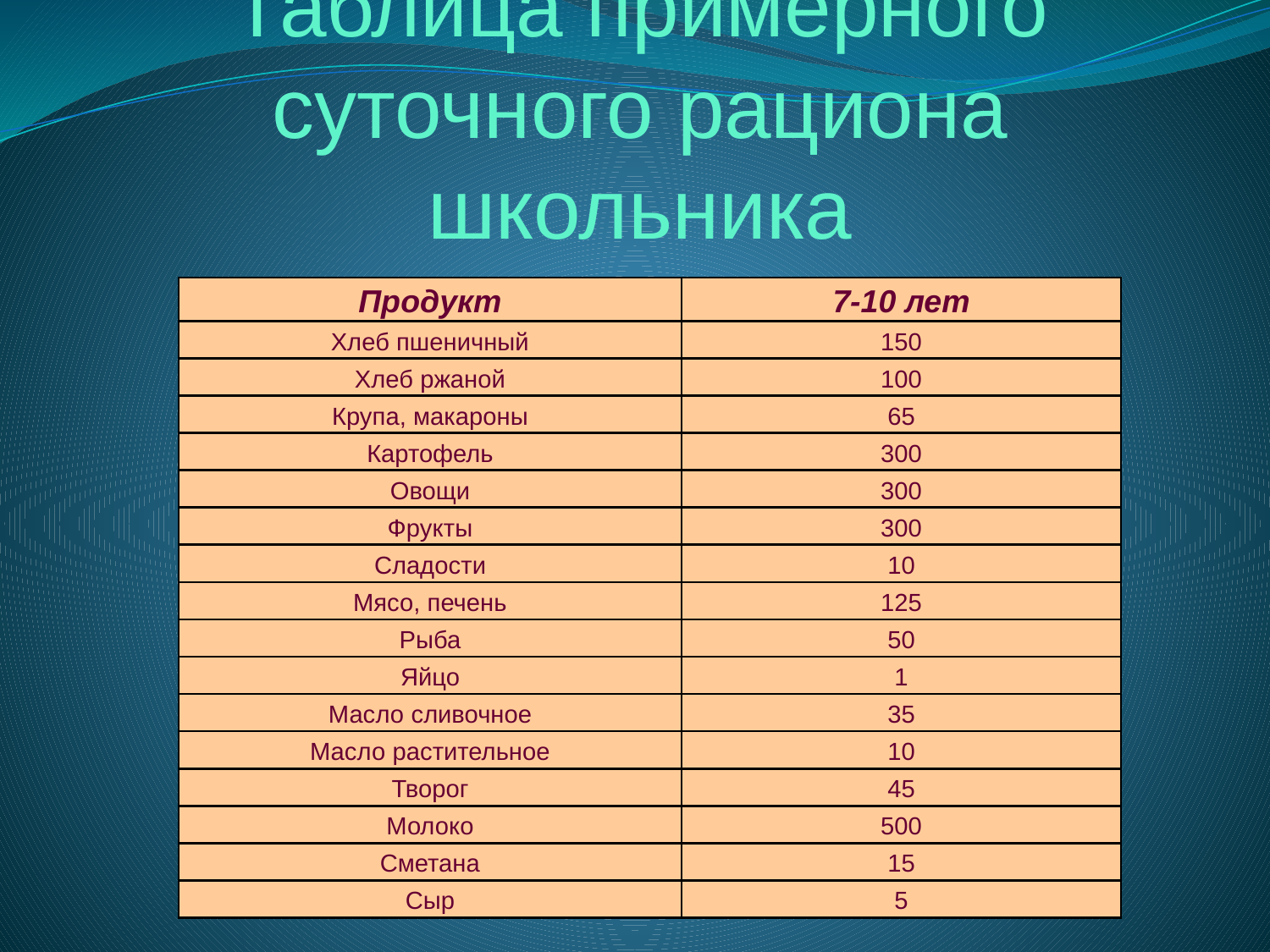

# Таблица примерного суточного рациона школьника
| Продукт | 7-10 лет |
| --- | --- |
| Хлеб пшеничный | 150 |
| Хлеб ржаной | 100 |
| Крупа, макароны | 65 |
| Картофель | 300 |
| Овощи | 300 |
| Фрукты | 300 |
| Сладости | 10 |
| Мясо, печень | 125 |
| Рыба | 50 |
| Яйцо | 1 |
| Масло сливочное | 35 |
| Масло растительное | 10 |
| Творог | 45 |
| Молоко | 500 |
| Сметана | 15 |
| Сыр | 5 |